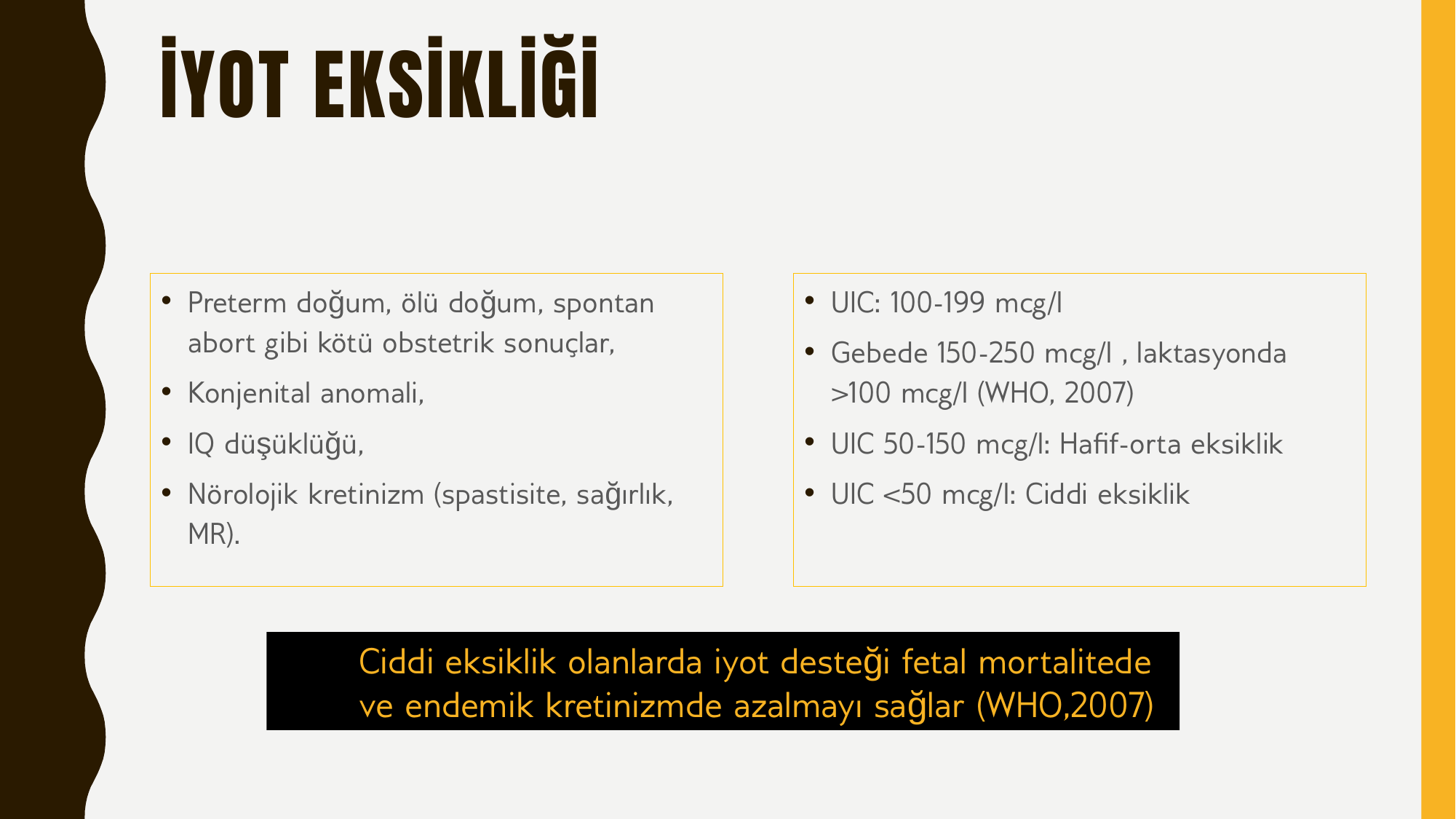

# İYOT EKSİKLİĞİ
Preterm doğum, ölü doğum, spontan abort gibi kötü obstetrik sonuçlar,
Konjenital anomali,
IQ düşüklüğü,
Nörolojik kretinizm (spastisite, sağırlık, MR).
UIC: 100-199 mcg/l
Gebede 150-250 mcg/l , laktasyonda >100 mcg/l (WHO, 2007)
UIC 50-150 mcg/l: Hafif-orta eksiklik
UIC <50 mcg/l: Ciddi eksiklik

Ciddi eksiklik olanlarda iyot desteği fetal mortalitede ve endemik kretinizmde azalmayı sağlar (WHO,2007))